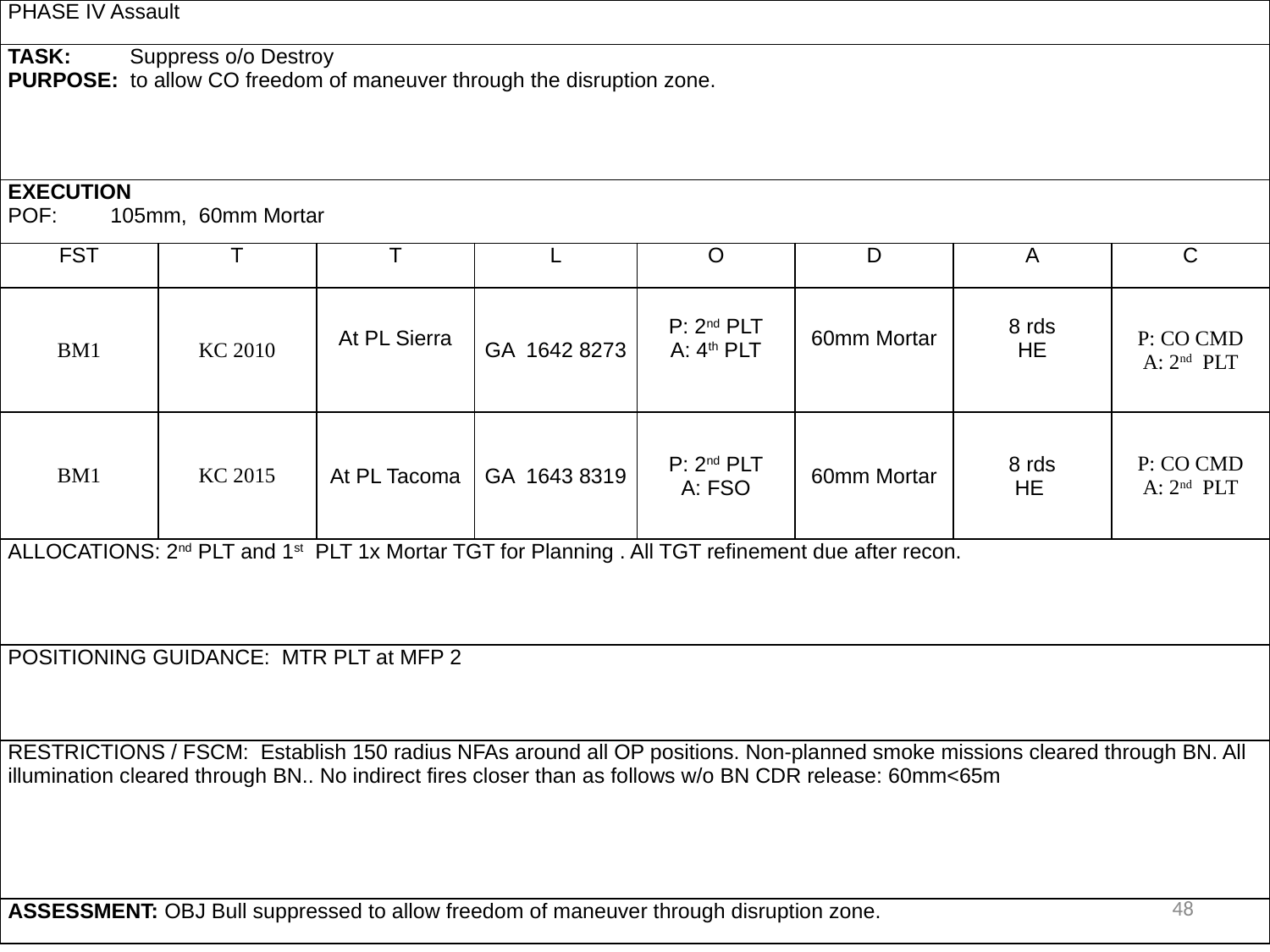

| PHASE IV Assault |  |  |  |  |  |  |  |
| --- | --- | --- | --- | --- | --- | --- | --- |
| TASK: Suppress o/o Destroy PURPOSE: to allow CO freedom of maneuver through the disruption zone. |  |  |  |  |  |  |  |
| EXECUTION POF: 105mm, 60mm Mortar |  |  |  |  |  |  |  |
| FST | T | T | L | O | D | A | C |
| BM1 | KC 2010 | At PL Sierra | GA 1642 8273 | P: 2nd PLT A: 4th PLT | 60mm Mortar | 8 rds HE | P: CO CMD A: 2nd PLT |
| BM1 | KC 2015 | At PL Tacoma | GA 1643 8319 | P: 2nd PLT A: FSO | 60mm Mortar | 8 rds HE | P: CO CMD A: 2nd PLT |
| ALLOCATIONS: 2nd PLT and 1st PLT 1x Mortar TGT for Planning . All TGT refinement due after recon. |  |  |  |  |  |  |  |
| POSITIONING GUIDANCE: MTR PLT at MFP 2 |  |  |  |  |  |  |  |
| RESTRICTIONS / FSCM: Establish 150 radius NFAs around all OP positions. Non-planned smoke missions cleared through BN. All illumination cleared through BN.. No indirect fires closer than as follows w/o BN CDR release: 60mm<65m |  |  |  |  |  |  |  |
| ASSESSMENT: OBJ Bull suppressed to allow freedom of maneuver through disruption zone. |  |  |  |  |  |  |  |
48